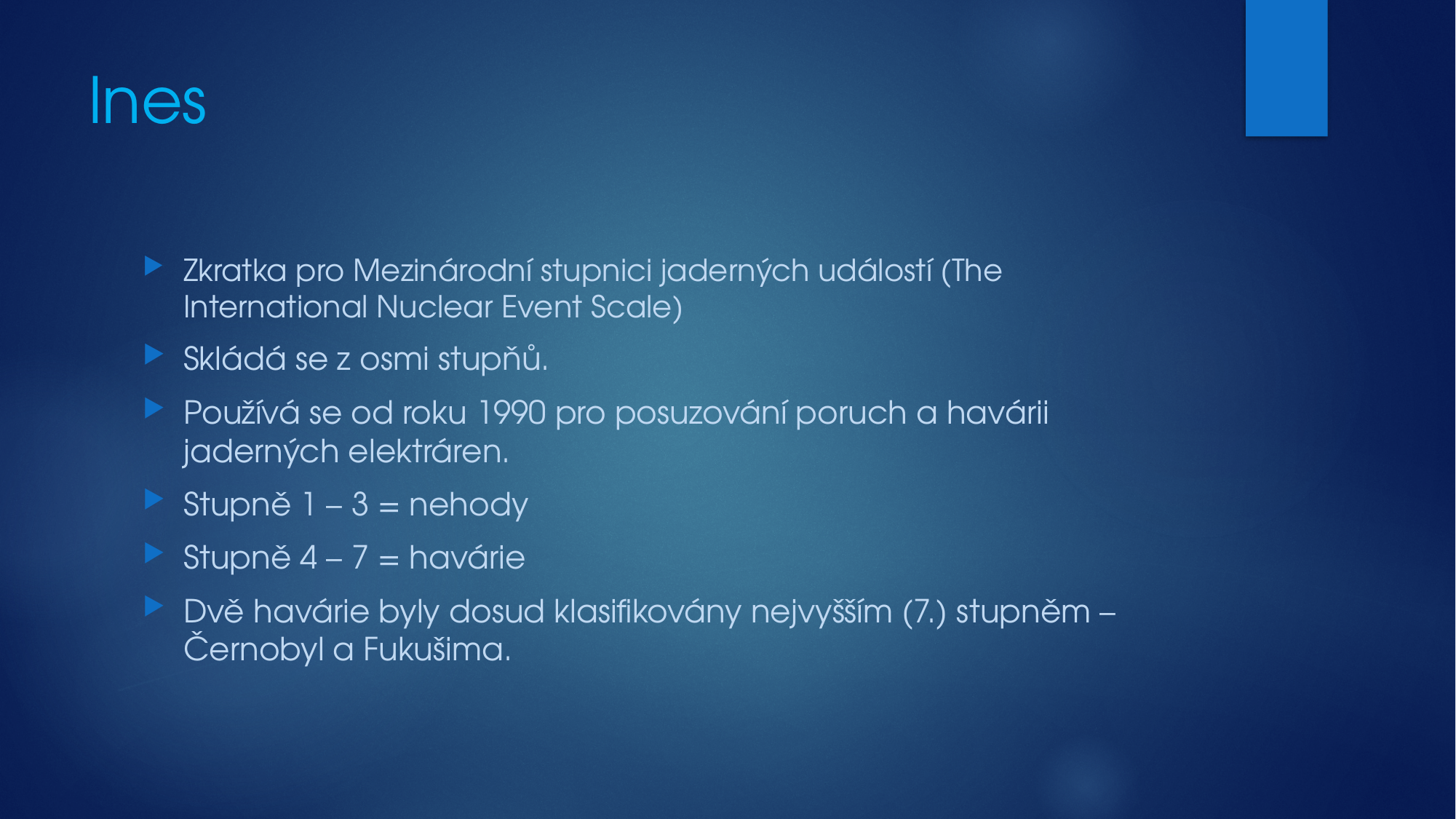

# Ines
Zkratka pro Mezinárodní stupnici jaderných událostí (The International Nuclear Event Scale)
Skládá se z osmi stupňů.
Používá se od roku 1990 pro posuzování poruch a havárii jaderných elektráren.
Stupně 1 – 3 = nehody
Stupně 4 – 7 = havárie
Dvě havárie byly dosud klasifikovány nejvyšším (7.) stupněm – Černobyl a Fukušima.